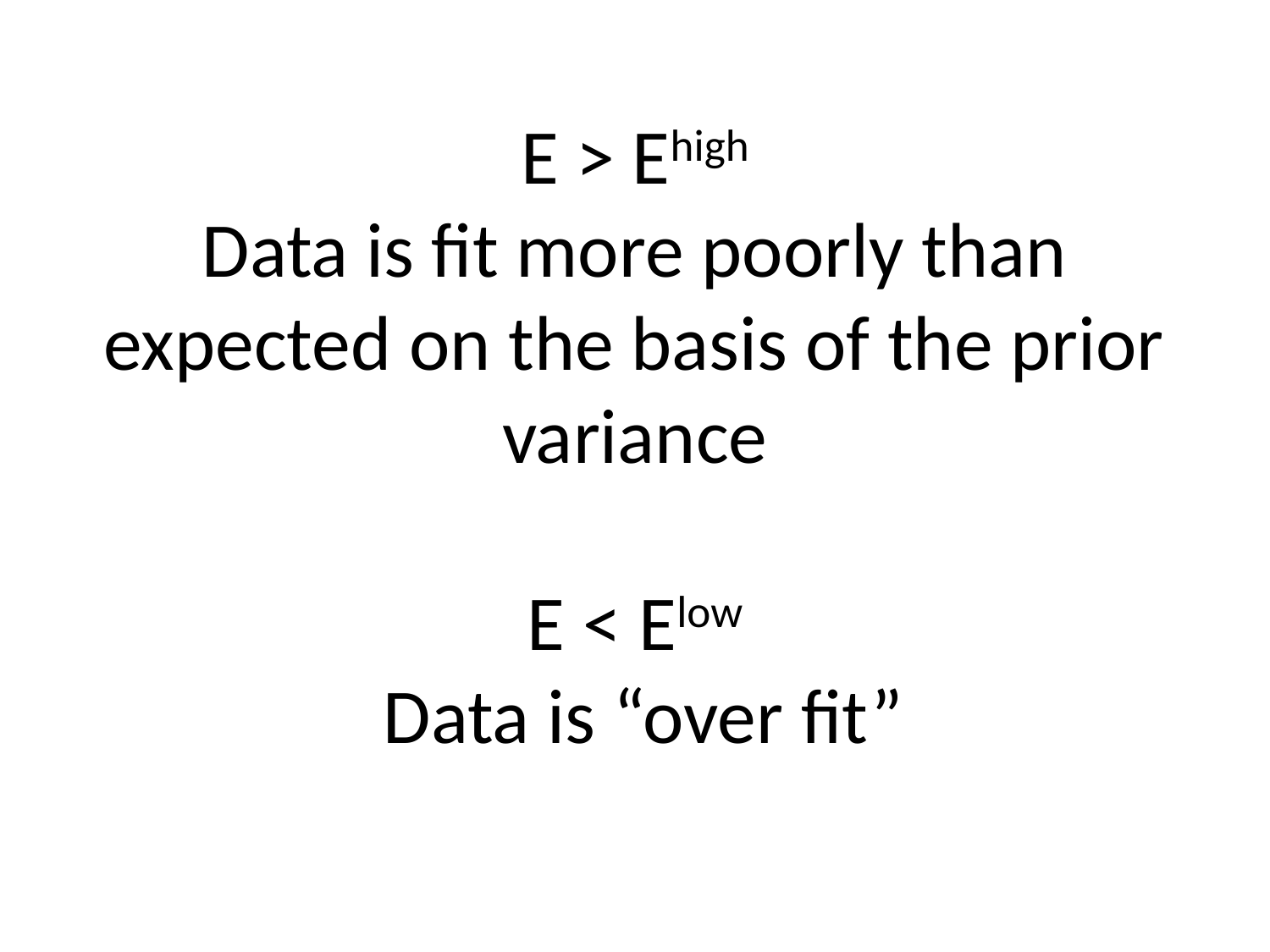

# E > Ehigh Data is fit more poorly than expected on the basis of the prior variance E < Elow Data is “over fit”